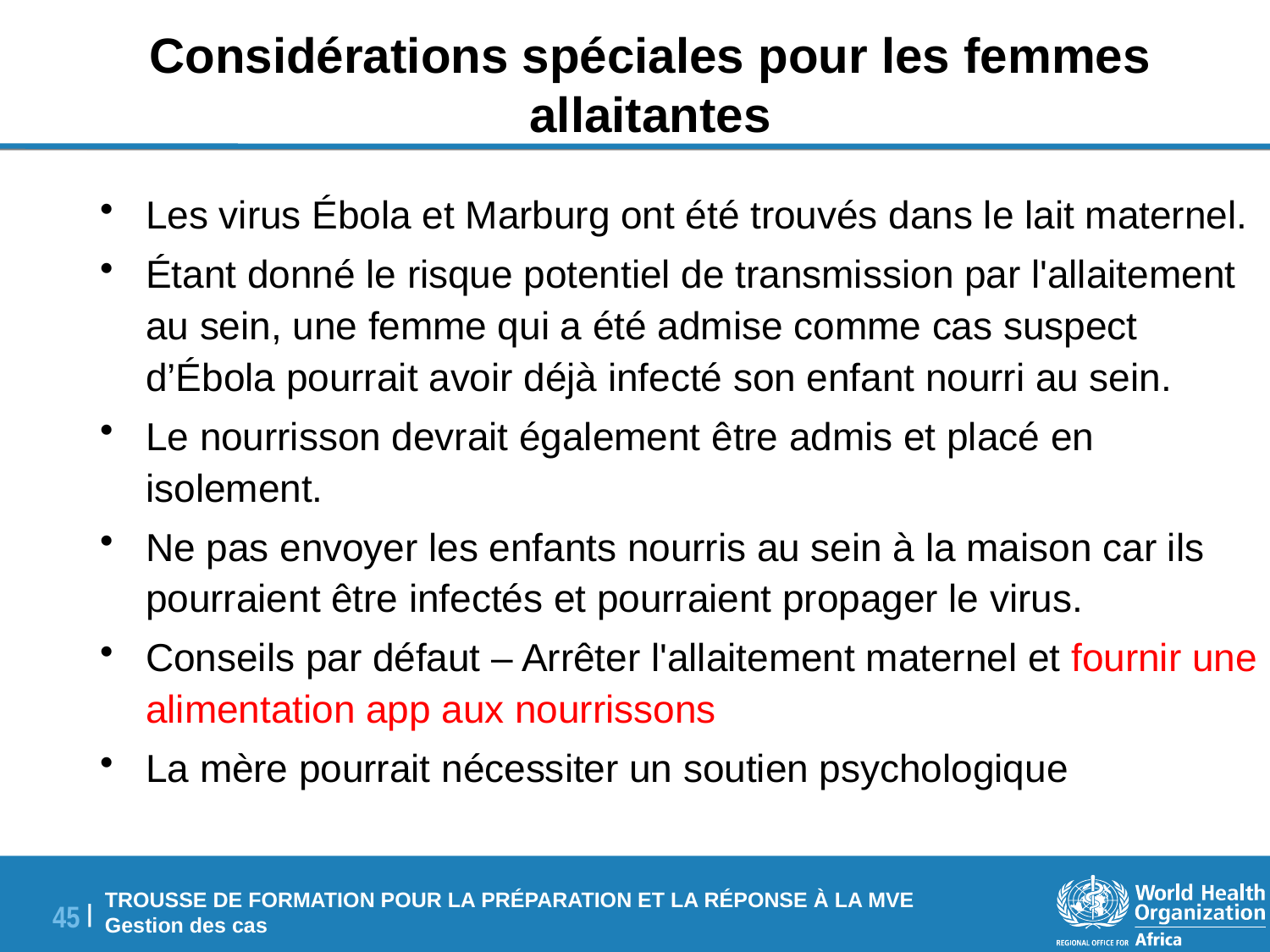

# Considérations spéciales pour les femmes allaitantes
Les virus Ébola et Marburg ont été trouvés dans le lait maternel.
Étant donné le risque potentiel de transmission par l'allaitement au sein, une femme qui a été admise comme cas suspect d’Ébola pourrait avoir déjà infecté son enfant nourri au sein.
Le nourrisson devrait également être admis et placé en isolement.
Ne pas envoyer les enfants nourris au sein à la maison car ils pourraient être infectés et pourraient propager le virus.
Conseils par défaut – Arrêter l'allaitement maternel et fournir une alimentation app aux nourrissons
La mère pourrait nécessiter un soutien psychologique